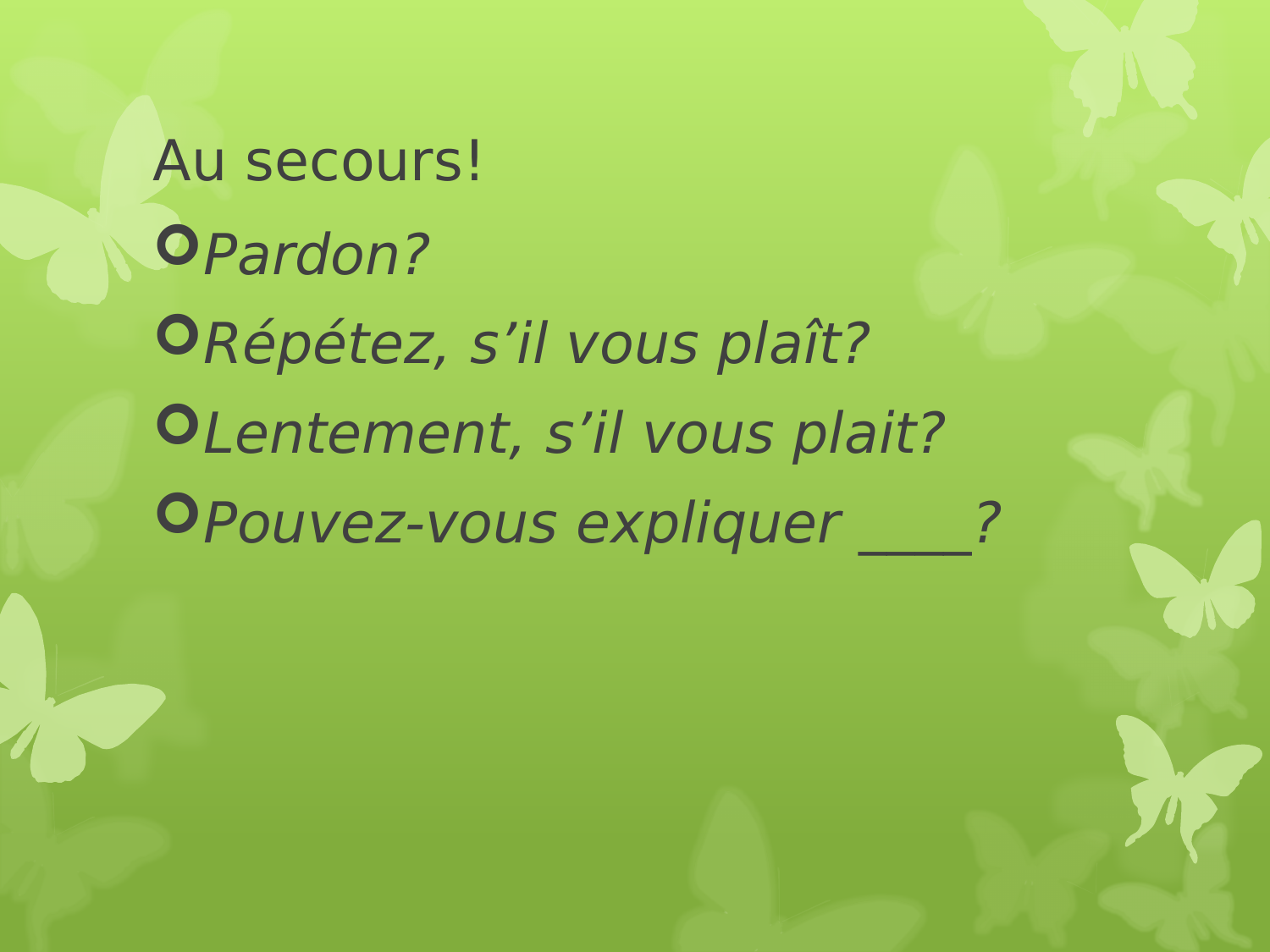

# Au secours!
Pardon?
Répétez, s’il vous plaît?
Lentement, s’il vous plait?
Pouvez-vous expliquer ____?